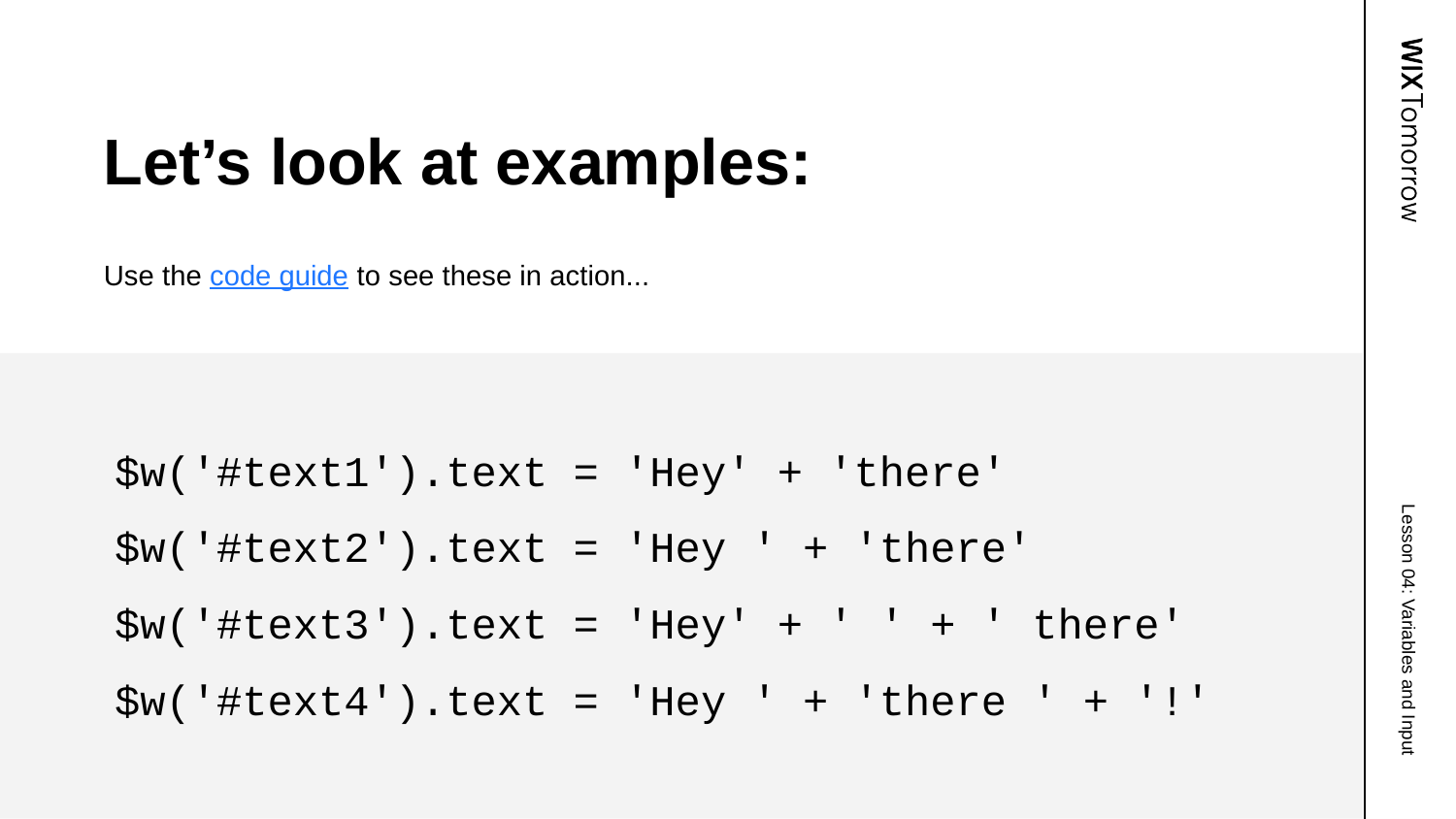

# Let’s look at examples:
Use the code guide to see these in action...

$w('#text1').text = 'Hey' + 'there'
$w('#text2').text = 'Hey ' + 'there'
$w('#text3').text = 'Hey' + ' ' + ' there'
$w('#text4').text = 'Hey ' + 'there ' + '!'